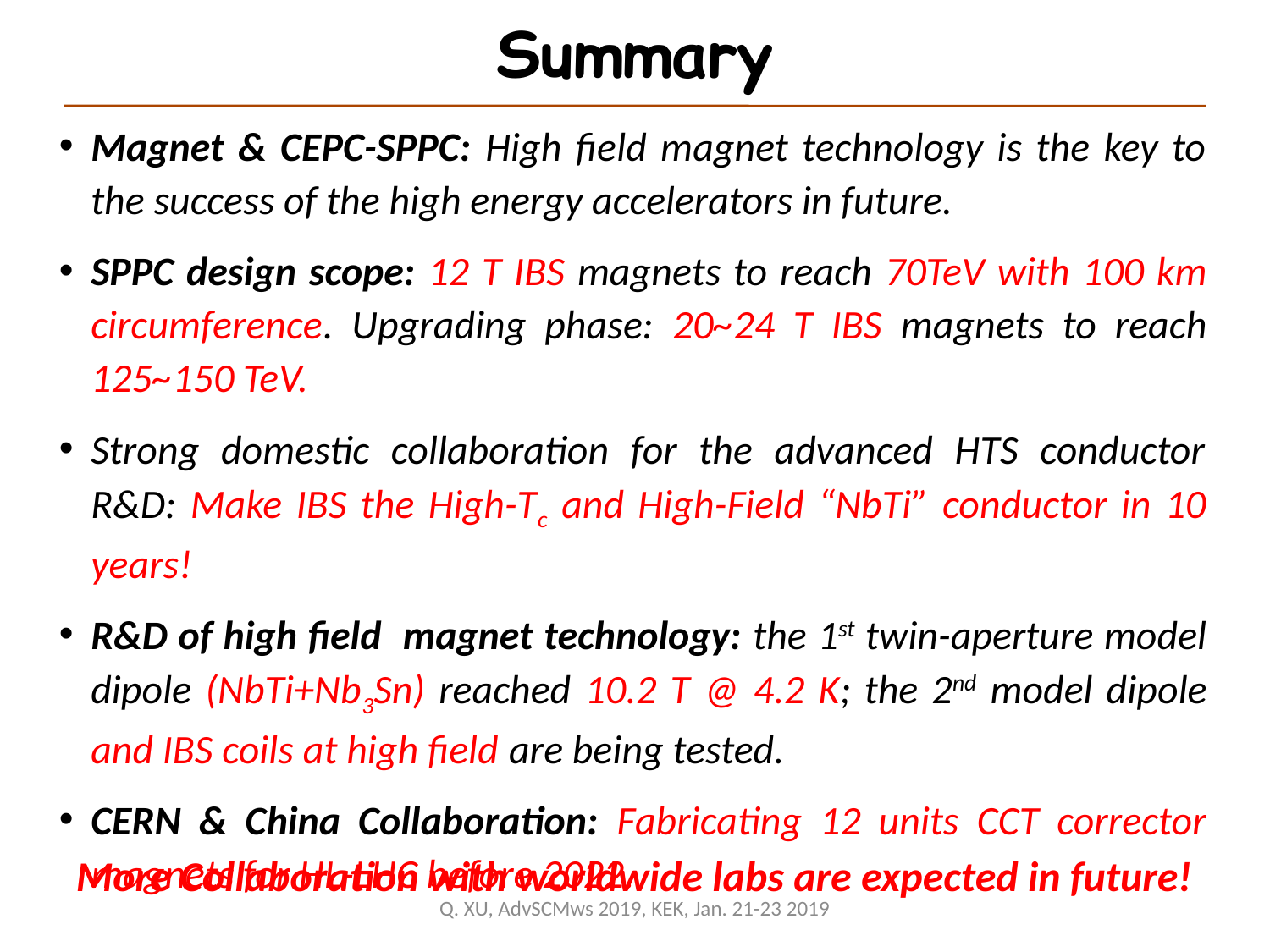

# Summary
Magnet & CEPC-SPPC: High field magnet technology is the key to the success of the high energy accelerators in future.
SPPC design scope: 12 T IBS magnets to reach 70TeV with 100 km circumference. Upgrading phase: 20~24 T IBS magnets to reach 125~150 TeV.
Strong domestic collaboration for the advanced HTS conductor R&D: Make IBS the High-Tc and High-Field “NbTi” conductor in 10 years!
R&D of high field  magnet technology: the 1st twin-aperture model dipole (NbTi+Nb3Sn) reached 10.2 T @ 4.2 K; the 2nd model dipole and IBS coils at high field are being tested.
CERN & China Collaboration: Fabricating 12 units CCT corrector magnets for HL-LHC before 2022.
More Collaboration with worldwide labs are expected in future!
Q. XU, AdvSCMws 2019, KEK, Jan. 21-23 2019